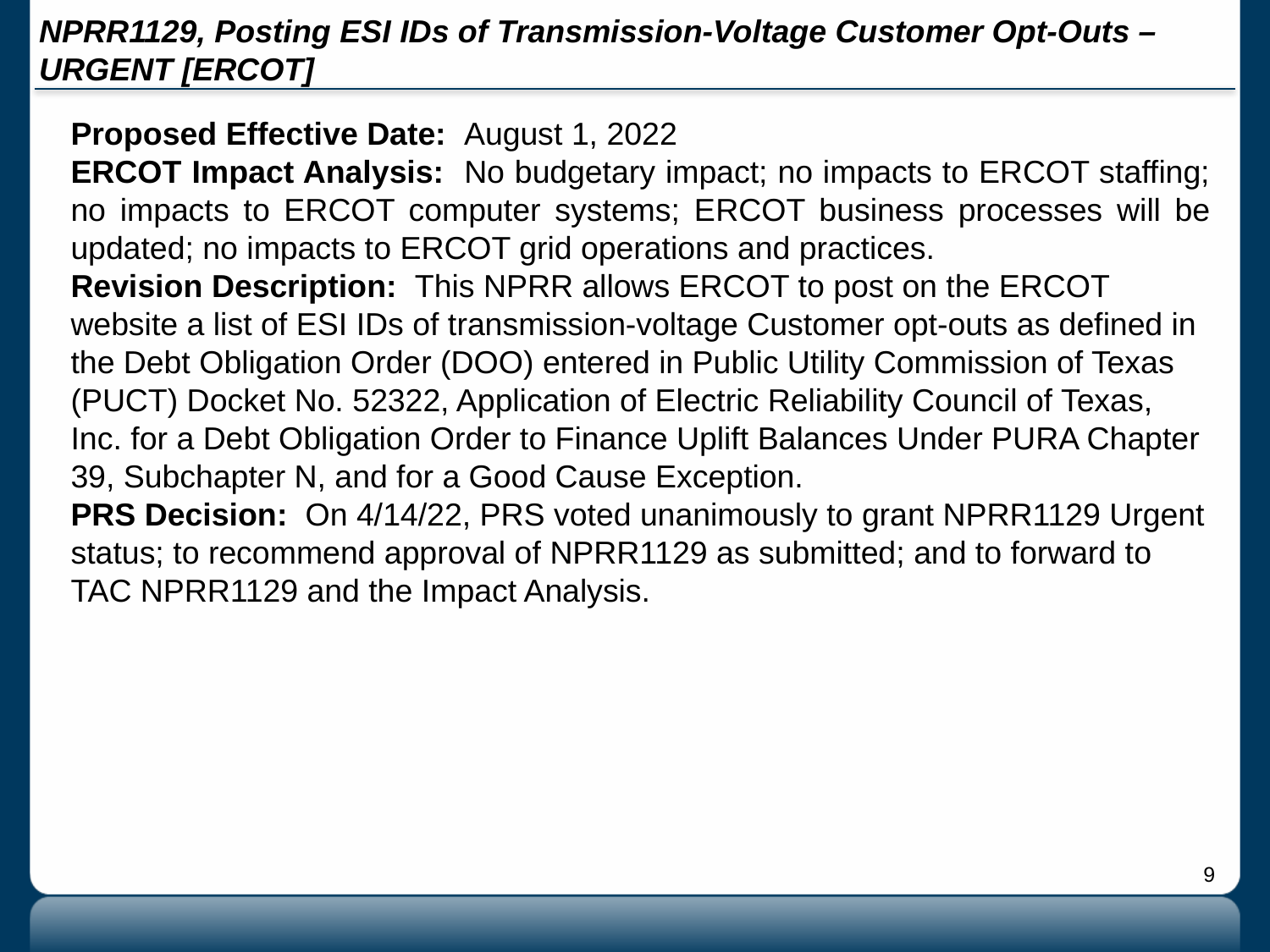

# NPRR1129, Posting ESI IDs of Transmission-Voltage Customer Opt-Outs – URGENT [ERCOT]
Proposed Effective Date:  August 1, 2022
ERCOT Impact Analysis:  No budgetary impact; no impacts to ERCOT staffing; no impacts to ERCOT computer systems; ERCOT business processes will be updated; no impacts to ERCOT grid operations and practices.
Revision Description:  This NPRR allows ERCOT to post on the ERCOT website a list of ESI IDs of transmission-voltage Customer opt-outs as defined in the Debt Obligation Order (DOO) entered in Public Utility Commission of Texas (PUCT) Docket No. 52322, Application of Electric Reliability Council of Texas, Inc. for a Debt Obligation Order to Finance Uplift Balances Under PURA Chapter 39, Subchapter N, and for a Good Cause Exception.
PRS Decision:  On 4/14/22, PRS voted unanimously to grant NPRR1129 Urgent status; to recommend approval of NPRR1129 as submitted; and to forward to TAC NPRR1129 and the Impact Analysis.